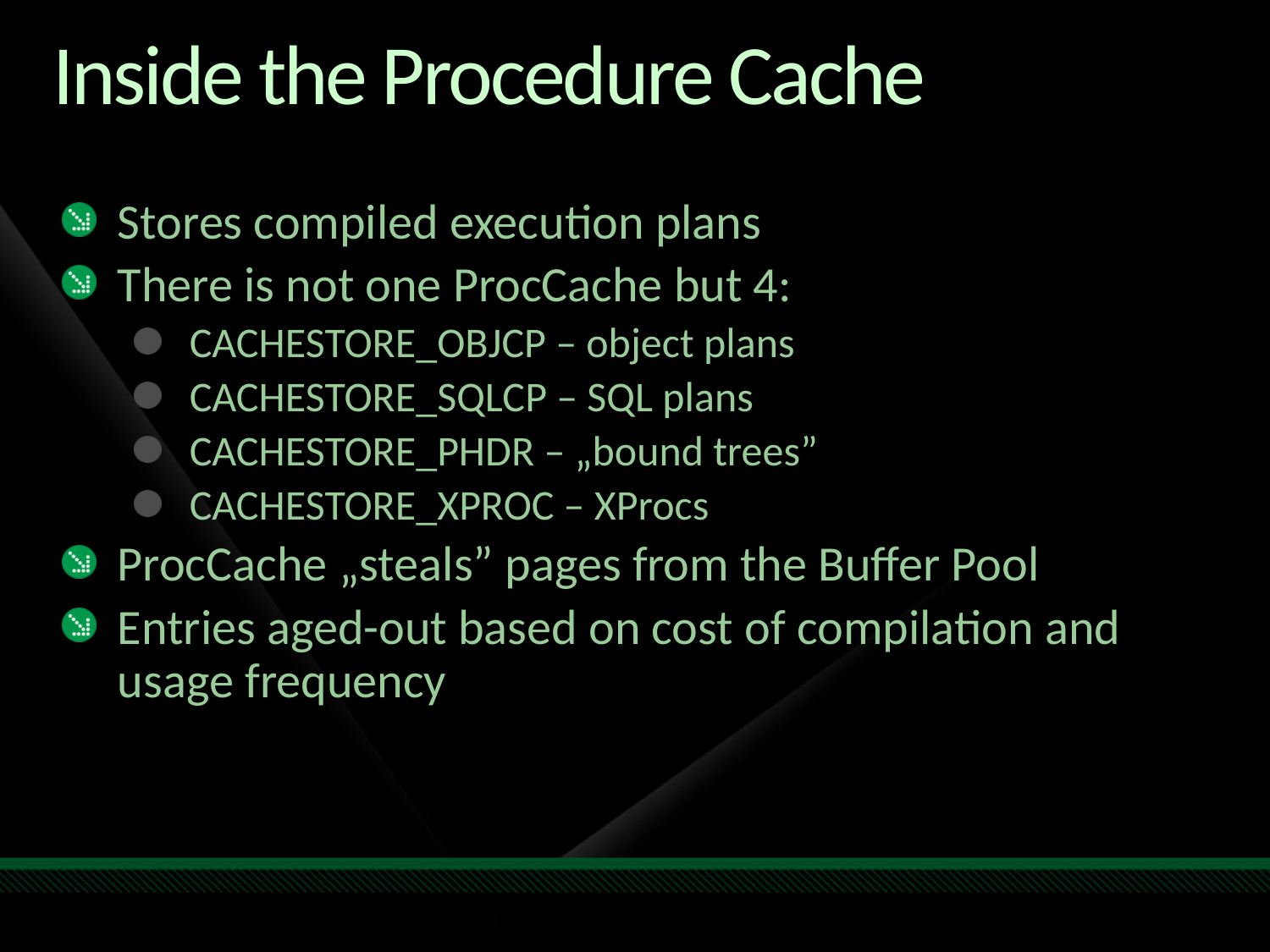

# Inside the Procedure Cache
Stores compiled execution plans
There is not one ProcCache but 4:
CACHESTORE_OBJCP – object plans
CACHESTORE_SQLCP – SQL plans
CACHESTORE_PHDR – „bound trees”
CACHESTORE_XPROC – XProcs
ProcCache „steals” pages from the Buffer Pool
Entries aged-out based on cost of compilation and usage frequency